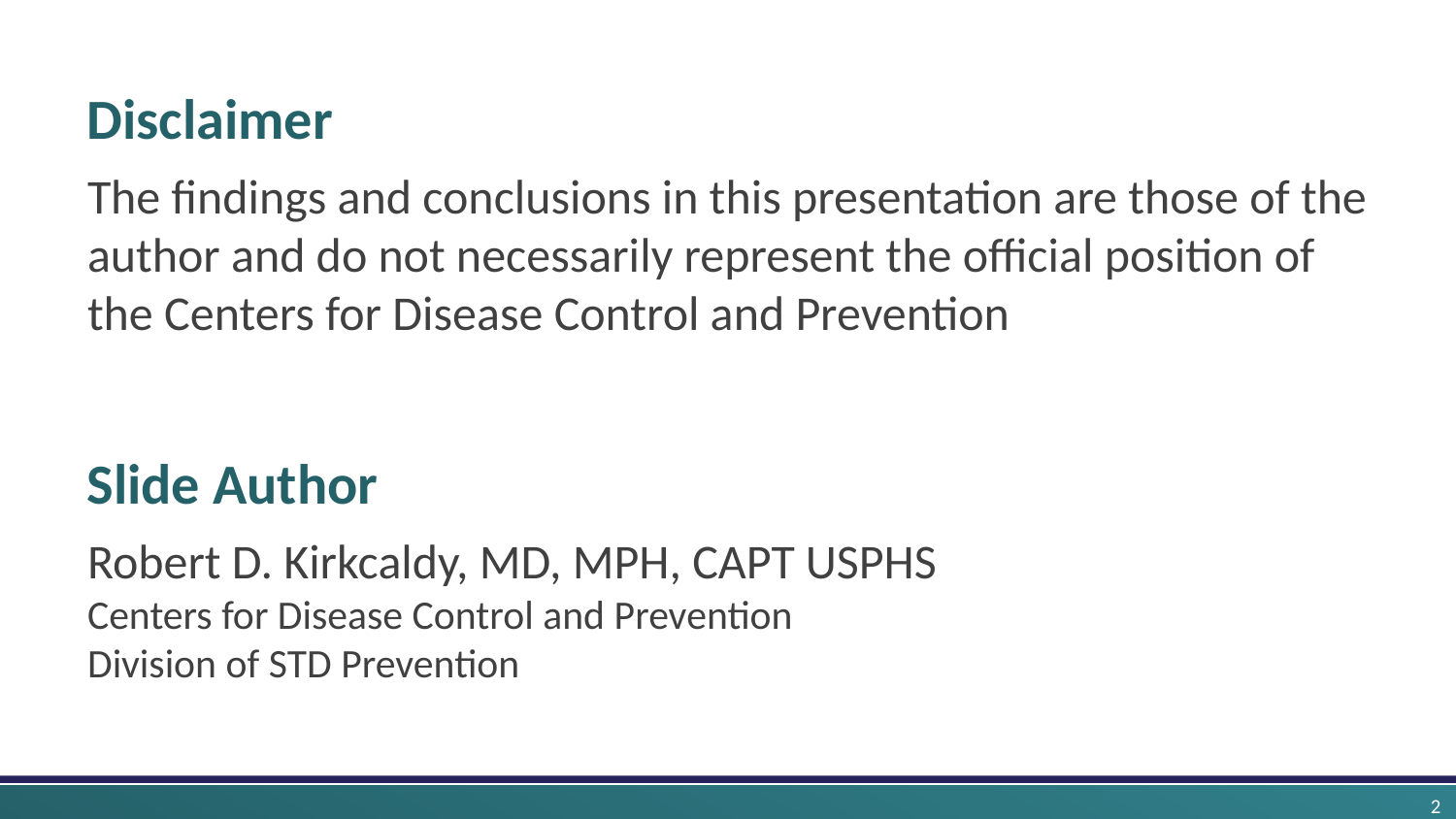

# Disclaimer
The findings and conclusions in this presentation are those of the author and do not necessarily represent the official position of the Centers for Disease Control and Prevention
Slide Author
Robert D. Kirkcaldy, MD, MPH, CAPT USPHS
Centers for Disease Control and Prevention
Division of STD Prevention
2